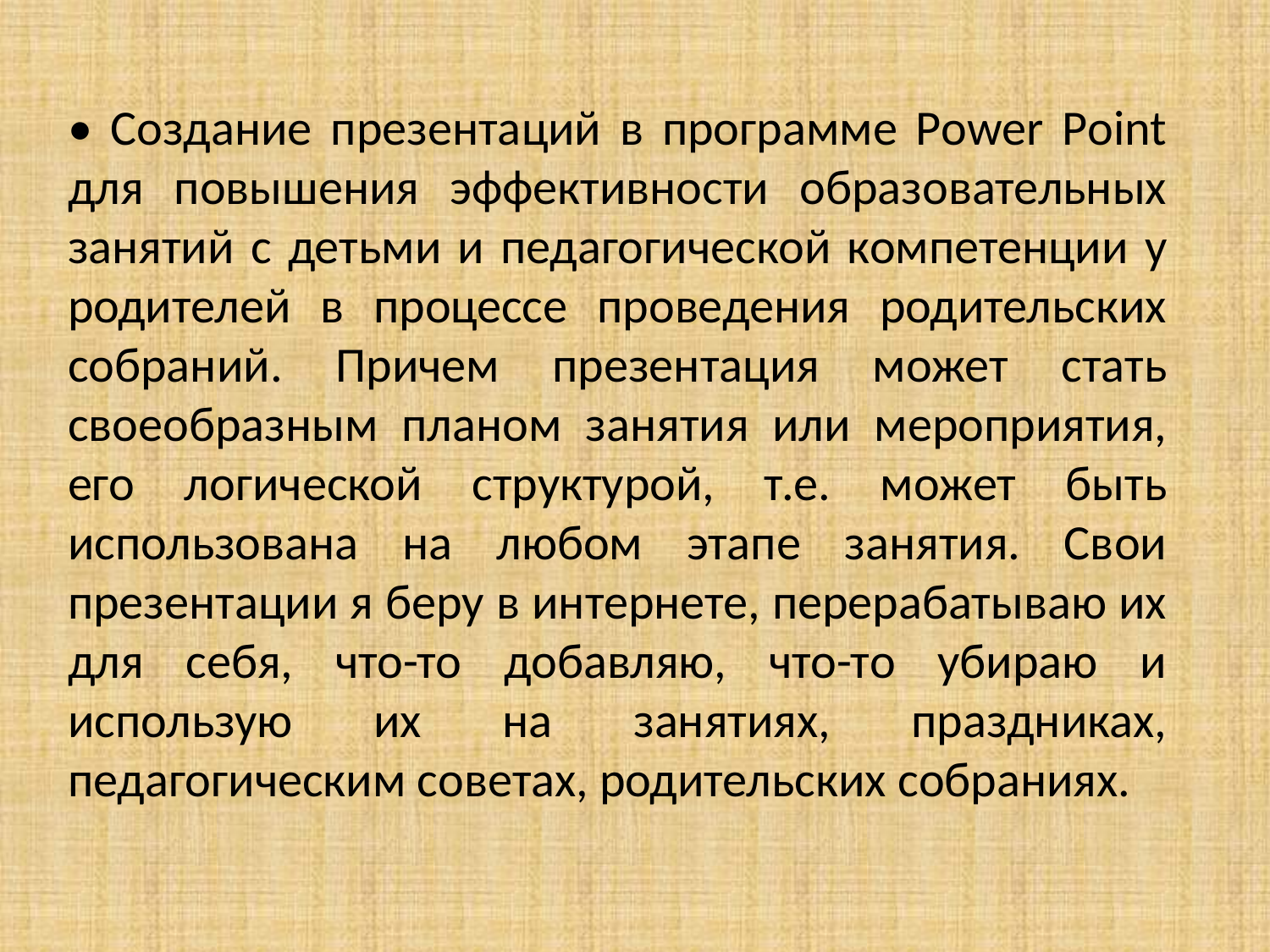

• Создание презентаций в программе Рower Рoint для повышения эффективности образовательных занятий с детьми и педагогической компетенции у родителей в процессе проведения родительских собраний. Причем презентация может стать своеобразным планом занятия или мероприятия, его логической структурой, т.е. может быть использована на любом этапе занятия. Свои презентации я беру в интернете, перерабатываю их для себя, что-то добавляю, что-то убираю и использую их на занятиях, праздниках, педагогическим советах, родительских собраниях.